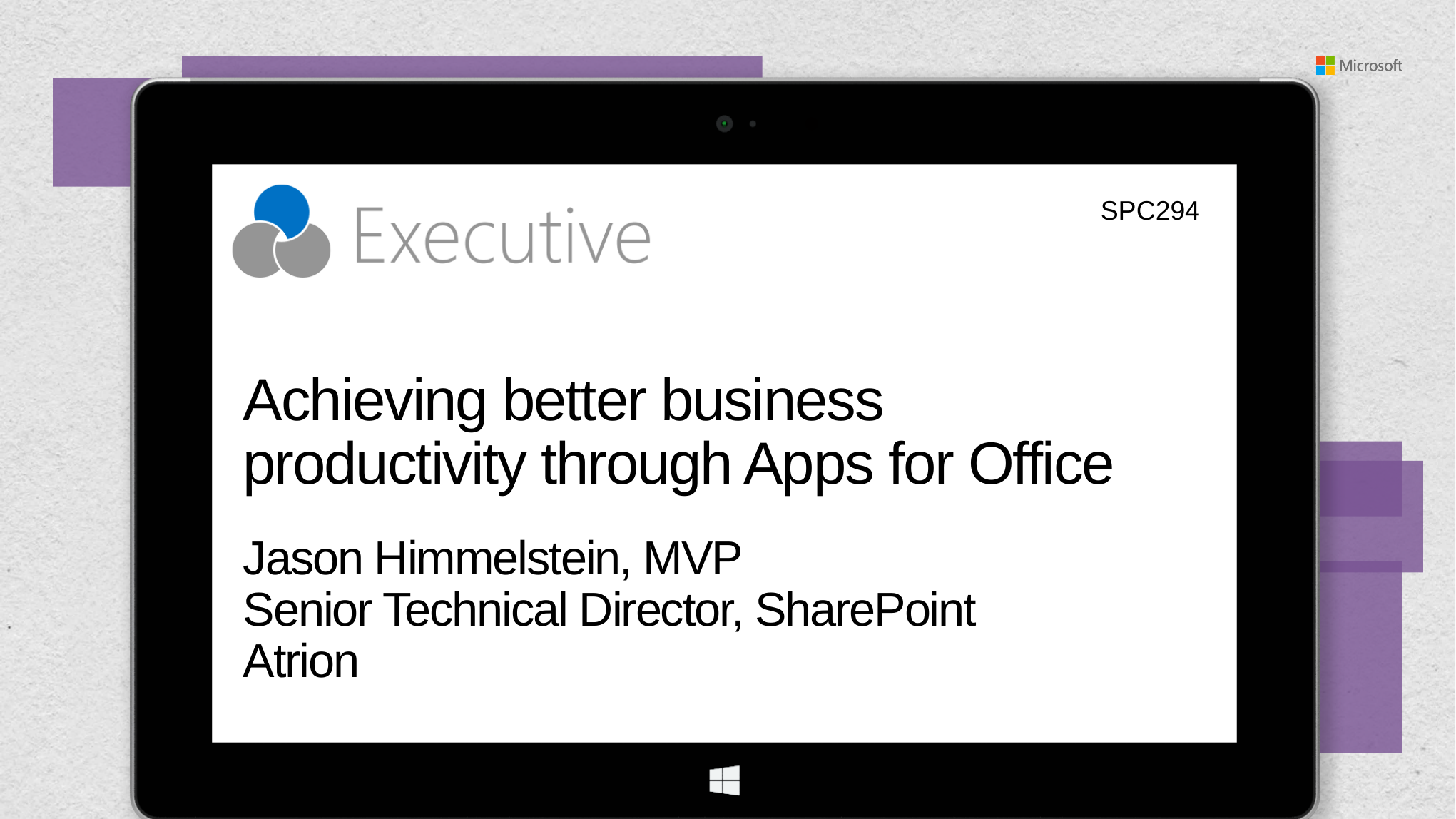

SPC294
# Achieving better business productivity through Apps for Office
Jason Himmelstein, MVP
Senior Technical Director, SharePoint
Atrion